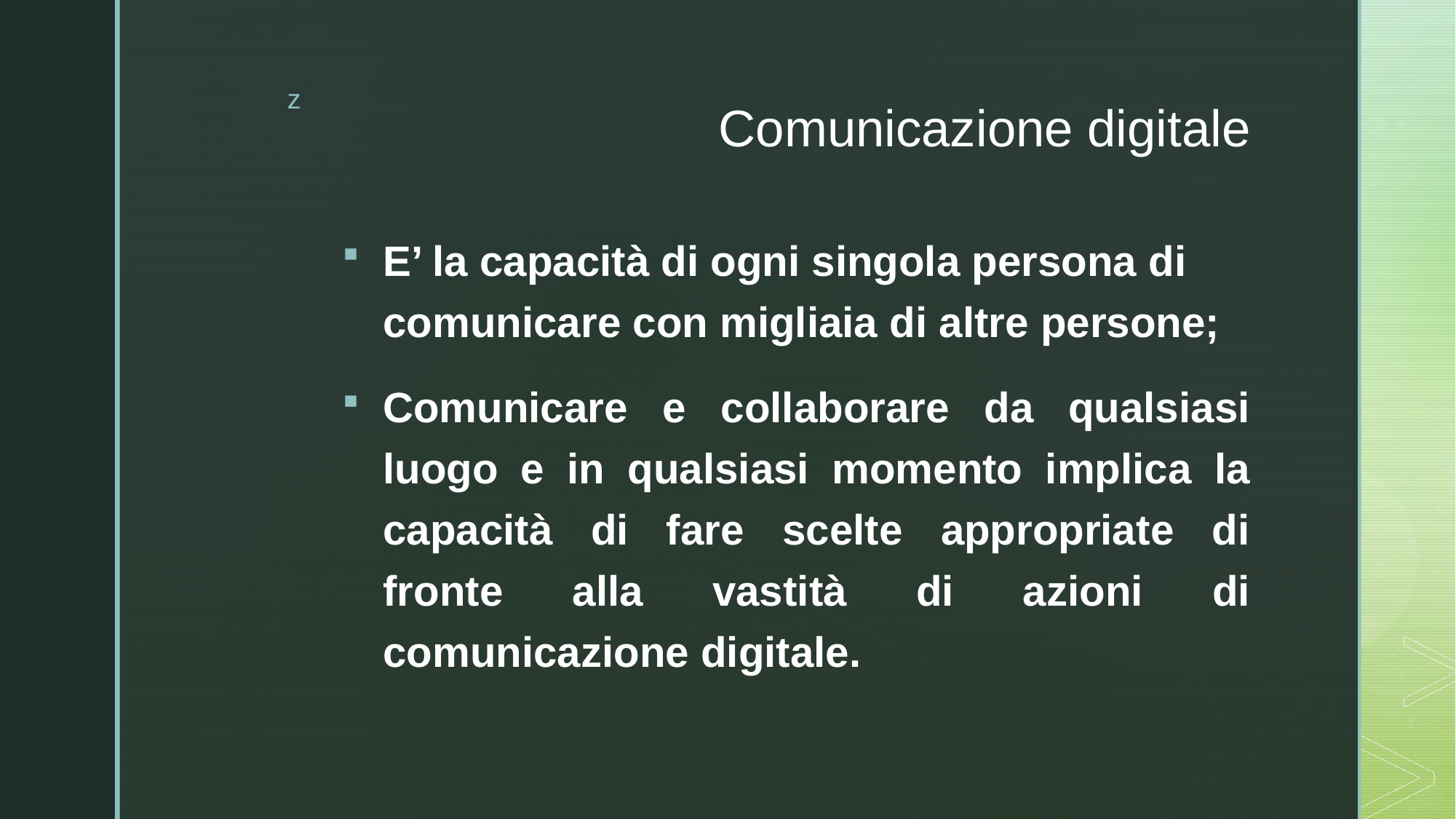

# Comunicazione digitale
E’ la capacità di ogni singola persona di comunicare con migliaia di altre persone;
Comunicare e collaborare da qualsiasi luogo e in qualsiasi momento implica la capacità di fare scelte appropriate di fronte alla vastità di azioni di comunicazione digitale.